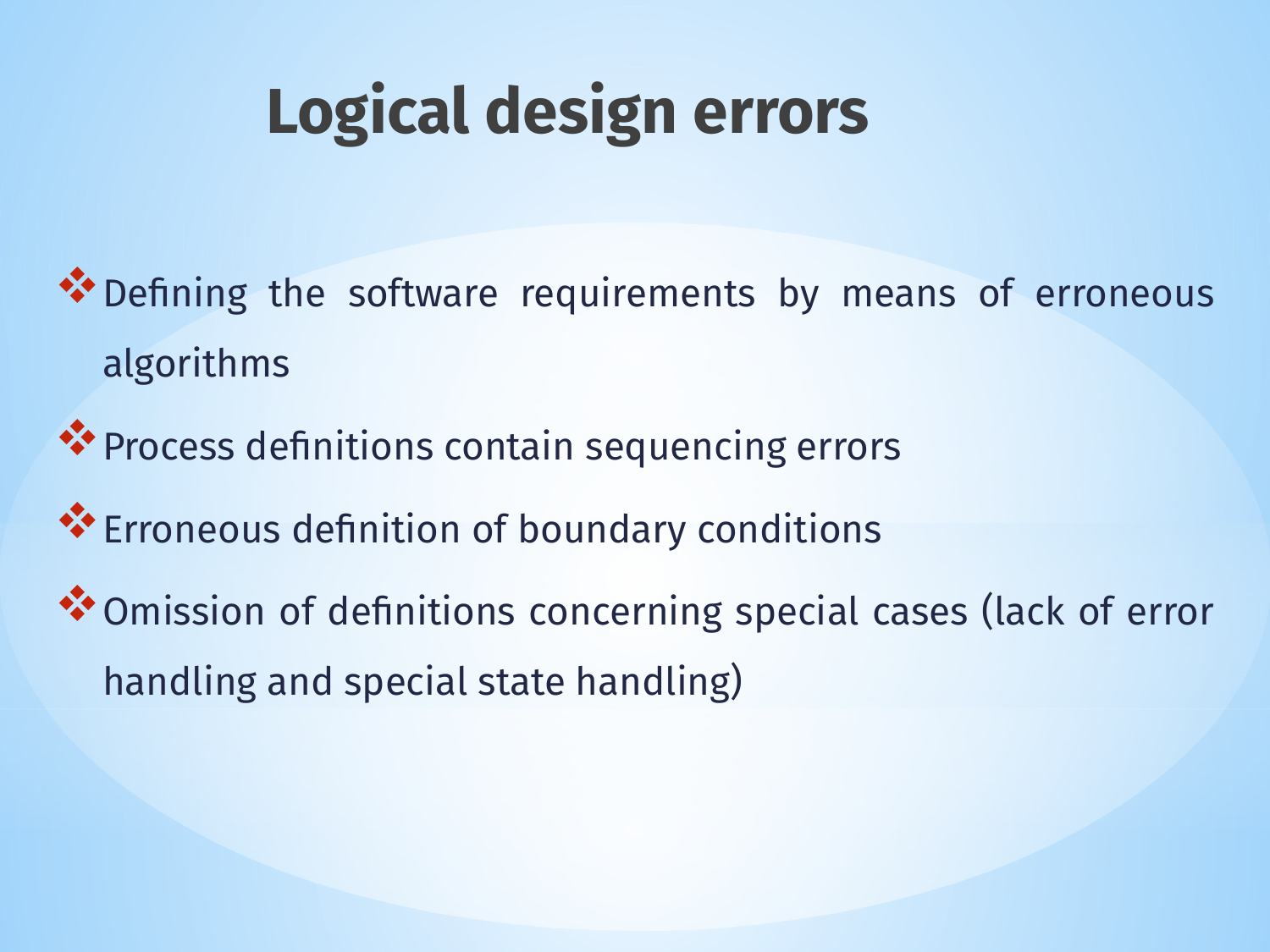

Logical design errors
Defining the software requirements by means of erroneous algorithms
Process definitions contain sequencing errors
Erroneous definition of boundary conditions
Omission of definitions concerning special cases (lack of error handling and special state handling)